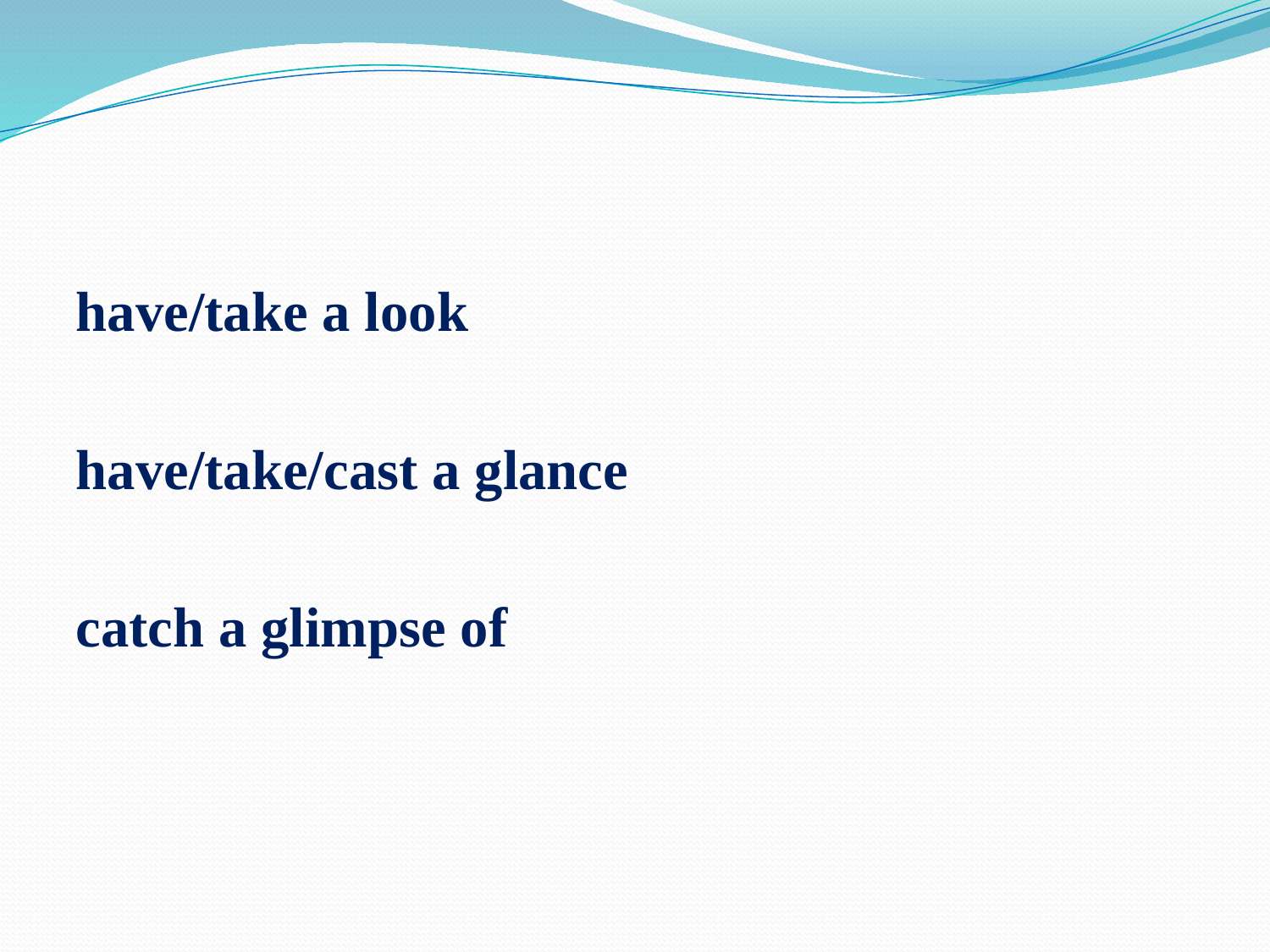

#
have/take a look

have/take/cast a glance

catch a glimpse of